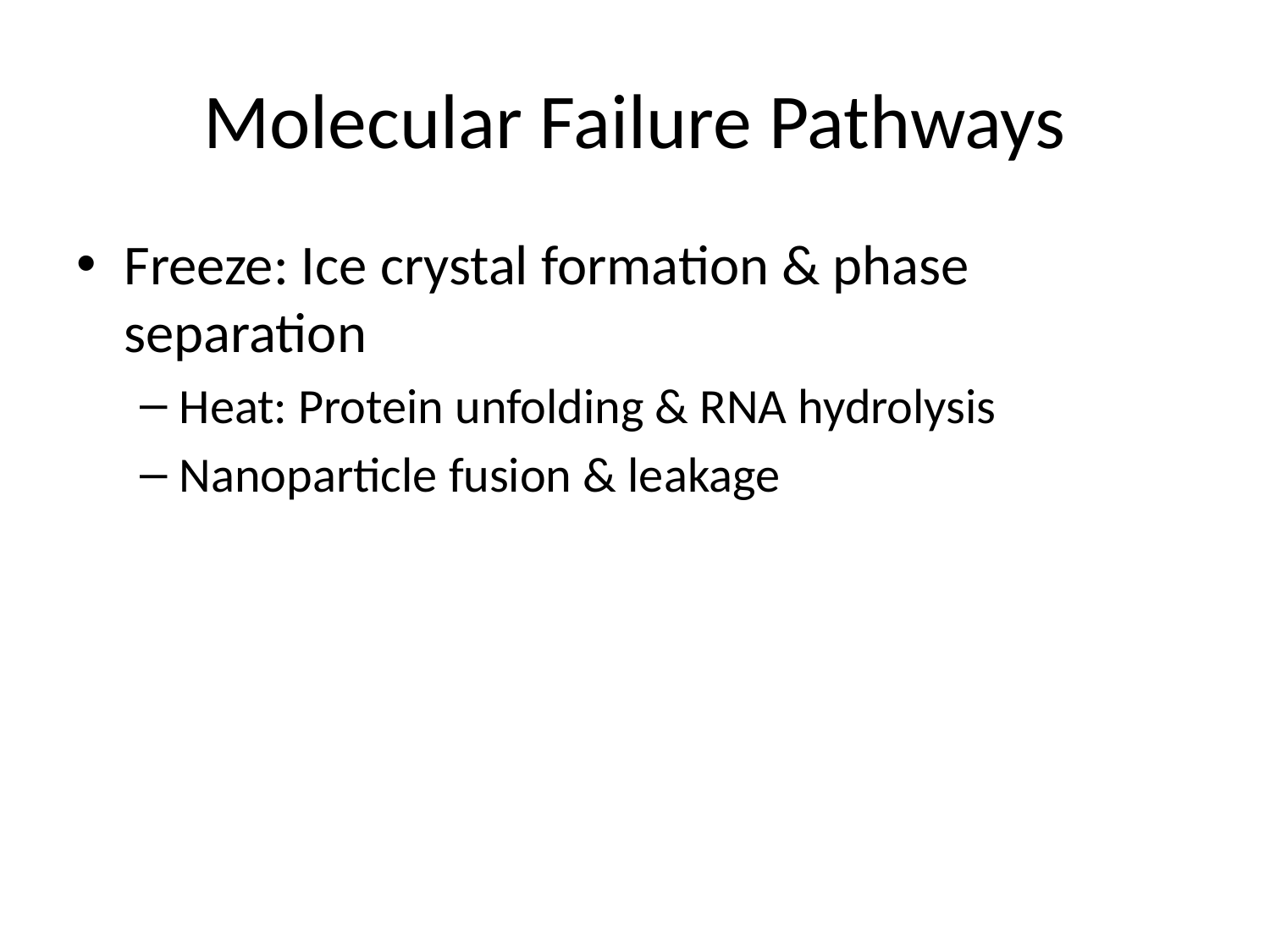

# Molecular Failure Pathways
Freeze: Ice crystal formation & phase separation
Heat: Protein unfolding & RNA hydrolysis
Nanoparticle fusion & leakage